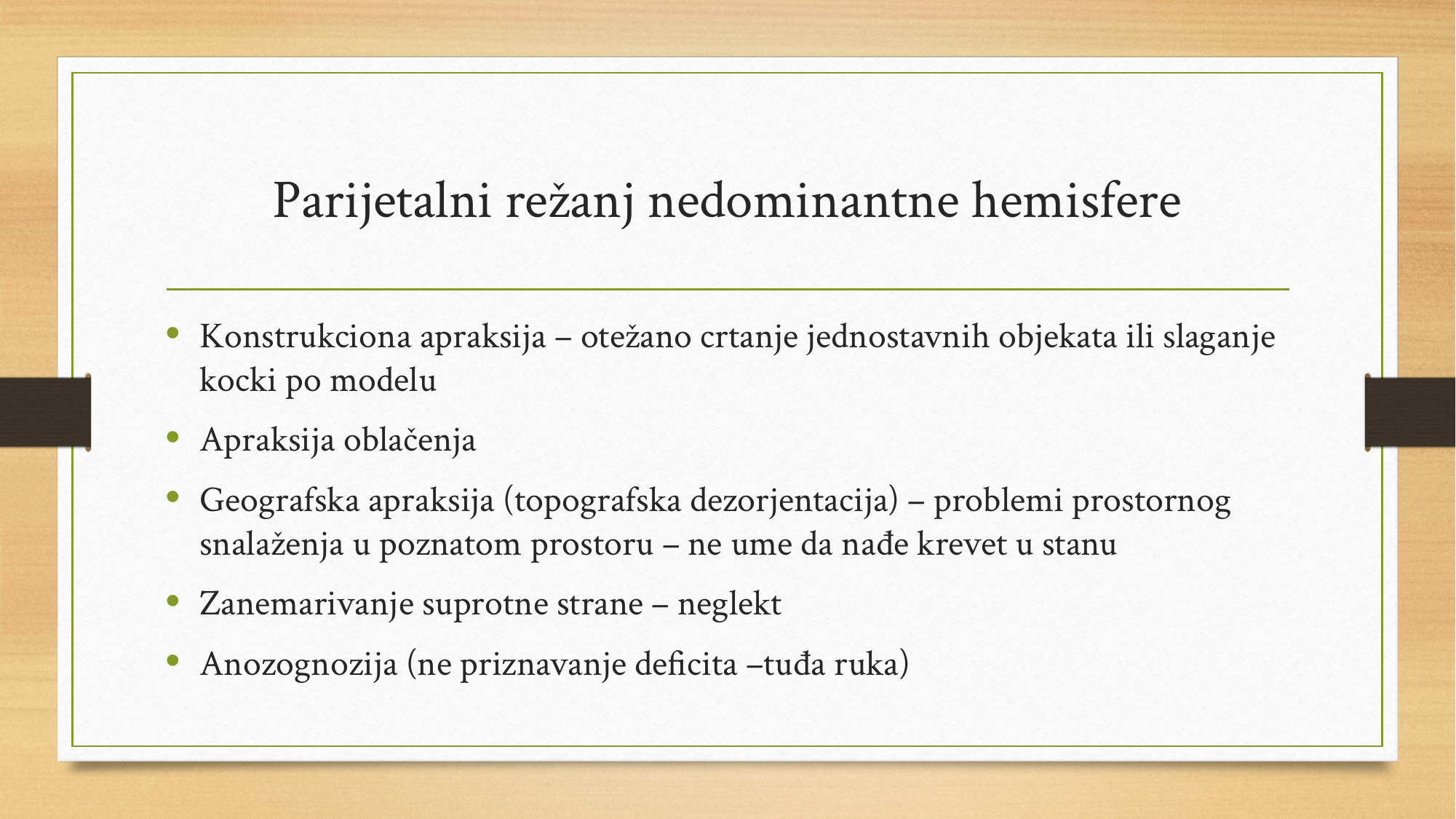

# Parijetalni režanj nedominantne hemisfere
Konstrukciona apraksija – otežano crtanje jednostavnih objekata ili slaganje kocki po modelu
Apraksija oblačenja
Geografska apraksija (topografska dezorjentacija) – problemi prostornog snalaženja u poznatom prostoru – ne ume da nađe krevet u stanu
Zanemarivanje suprotne strane – neglekt
Anozognozija (ne priznavanje deficita –tuđa ruka)